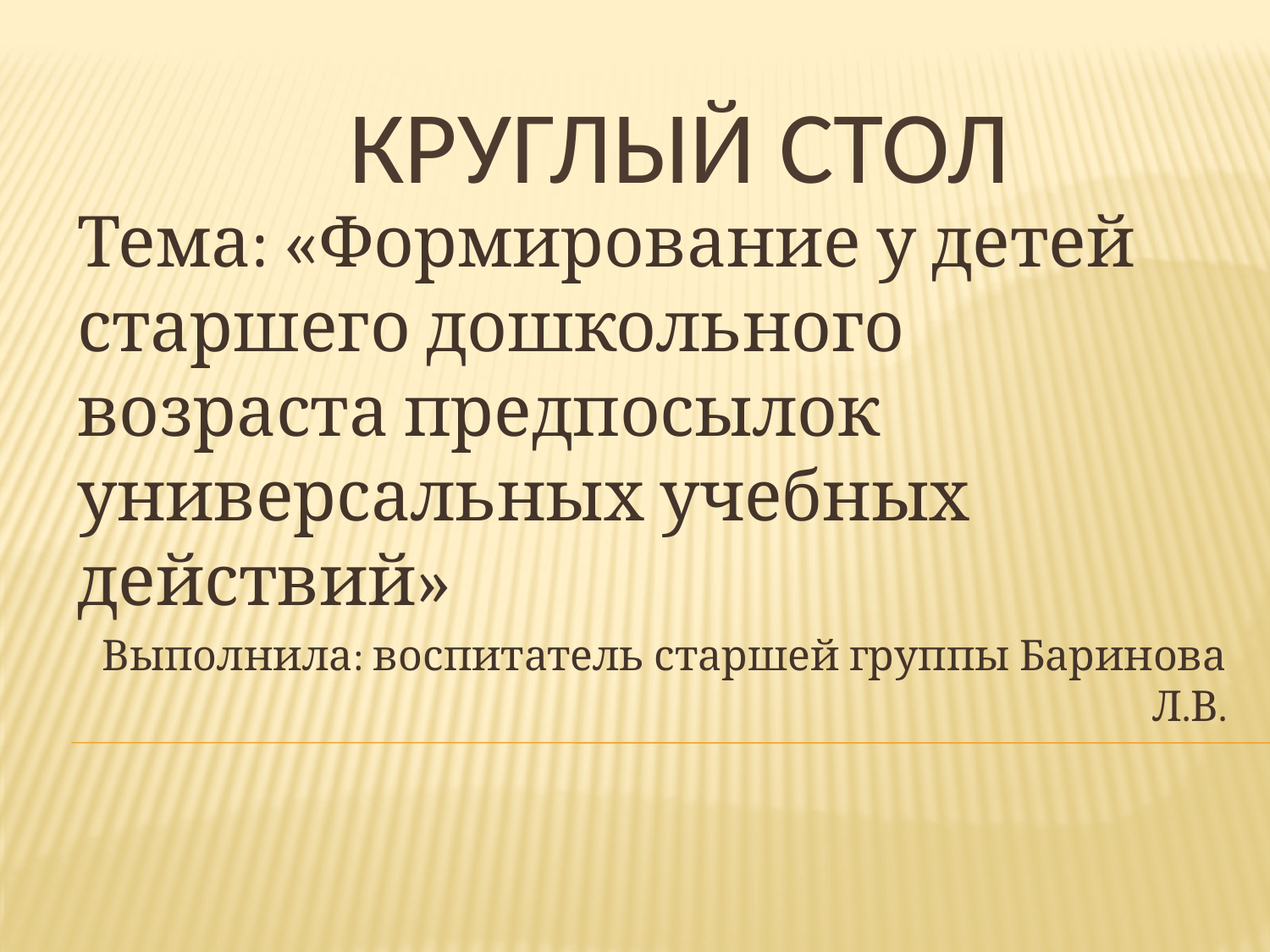

# круглый стол
Тема: «Формирование у детей старшего дошкольного возраста предпосылок универсальных учебных действий»
Выполнила: воспитатель старшей группы Баринова Л.В.